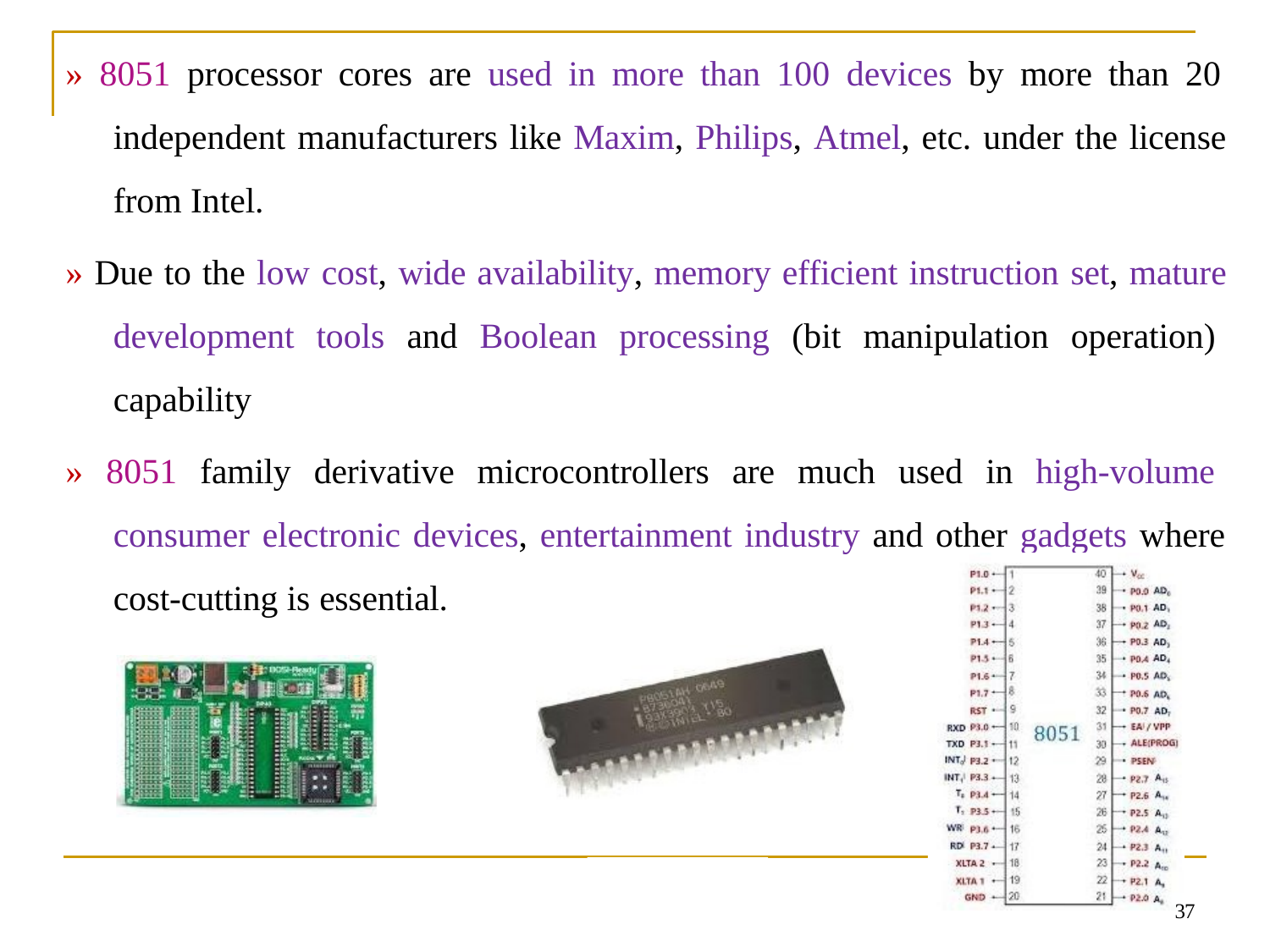

» 8051 processor cores are used in more than 100 devices by more than 20  independent manufacturers like Maxim, Philips, Atmel, etc. under the license  from Intel.
» Due to the low cost, wide availability, memory efficient instruction set, mature  development tools and Boolean processing (bit manipulation operation)  capability
» 8051 family derivative microcontrollers are much used in high-volume  consumer electronic devices, entertainment industry and other gadgets where  cost-cutting is essential.

37